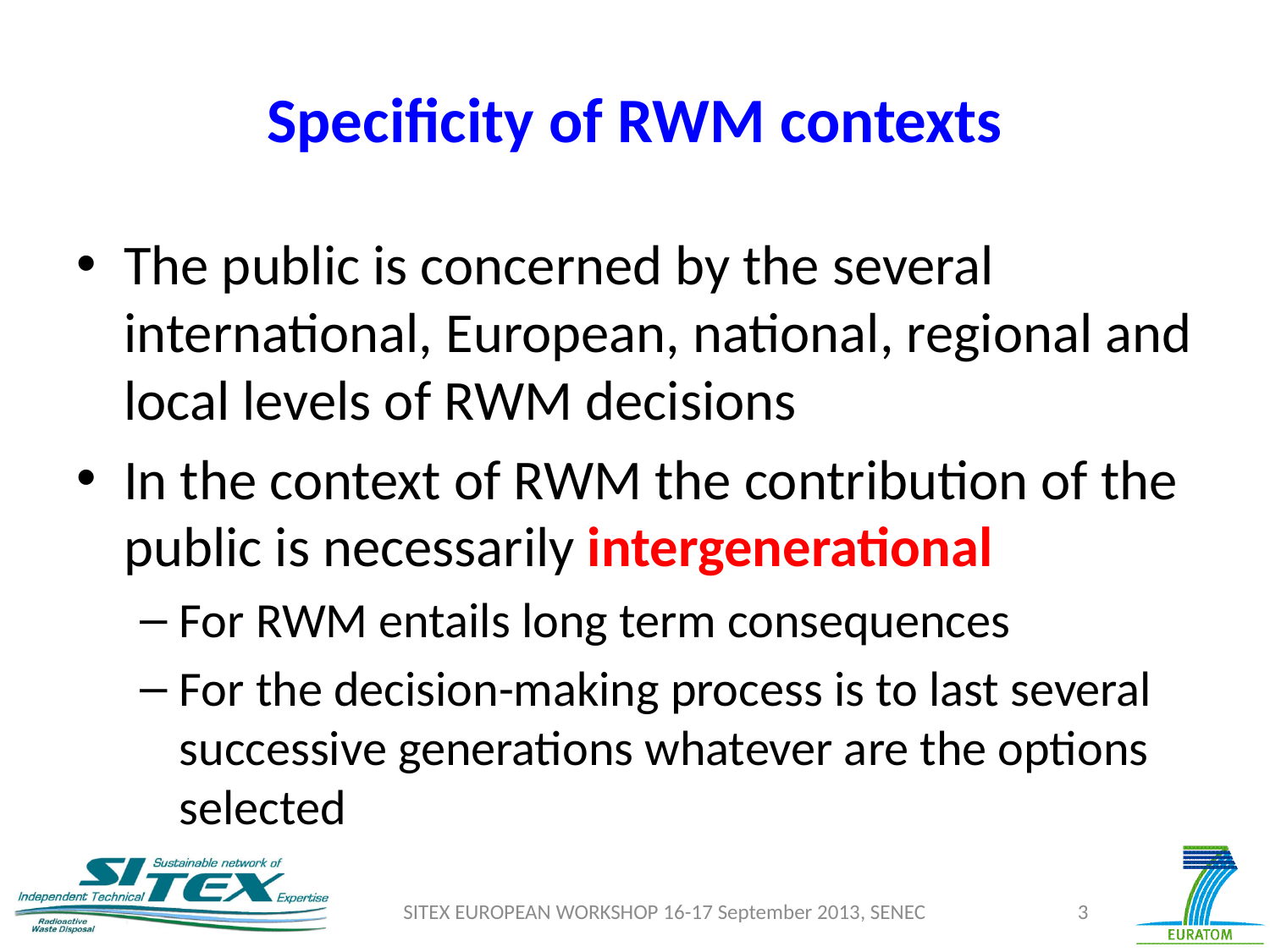

# Specificity of RWM contexts
The public is concerned by the several international, European, national, regional and local levels of RWM decisions
In the context of RWM the contribution of the public is necessarily intergenerational
For RWM entails long term consequences
For the decision-making process is to last several successive generations whatever are the options selected
SITEX EUROPEAN WORKSHOP 16-17 September 2013, SENEC
3